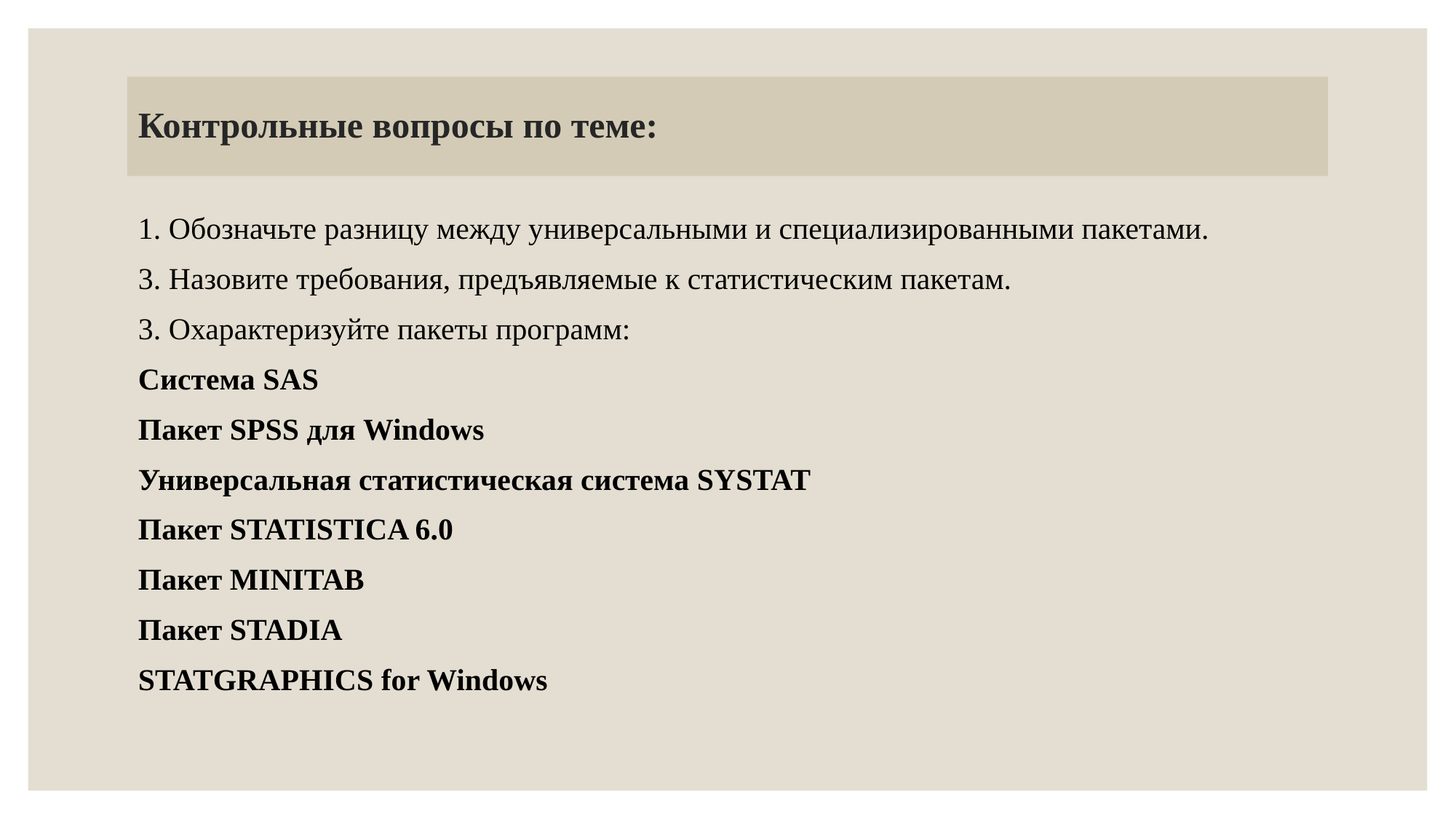

# Контрольные вопросы по теме:
1. Обозначьте разницу между универсальными и специализированными пакетами.
3. Назовите требования, предъявляемые к статистическим пакетам.
3. Охарактеризуйте пакеты программ:
Система SAS
Пакет SPSS для Windows
Универсальная статистическая система SYSTAT
Пакет STATISTICA 6.0
Пакет MINITAB
Пакет STADIA
STATGRAPHICS for Windows